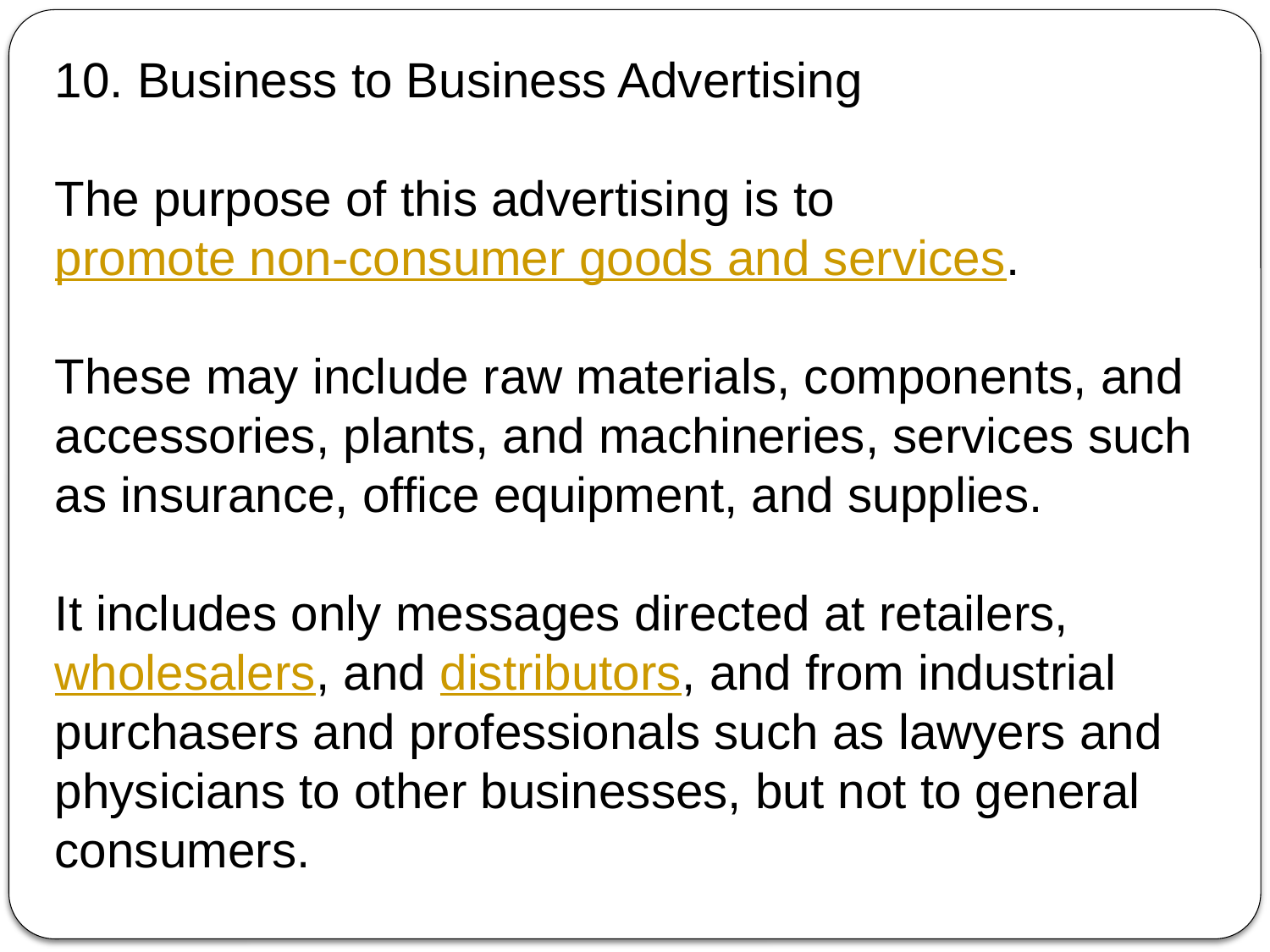

10. Business to Business Advertising

The purpose of this advertising is to promote non-consumer goods and services.

These may include raw materials, components, and accessories, plants, and machineries, services such as insurance, office equipment, and supplies.

It includes only messages directed at retailers, wholesalers, and distributors, and from industrial purchasers and professionals such as lawyers and physicians to other businesses, but not to general consumers.